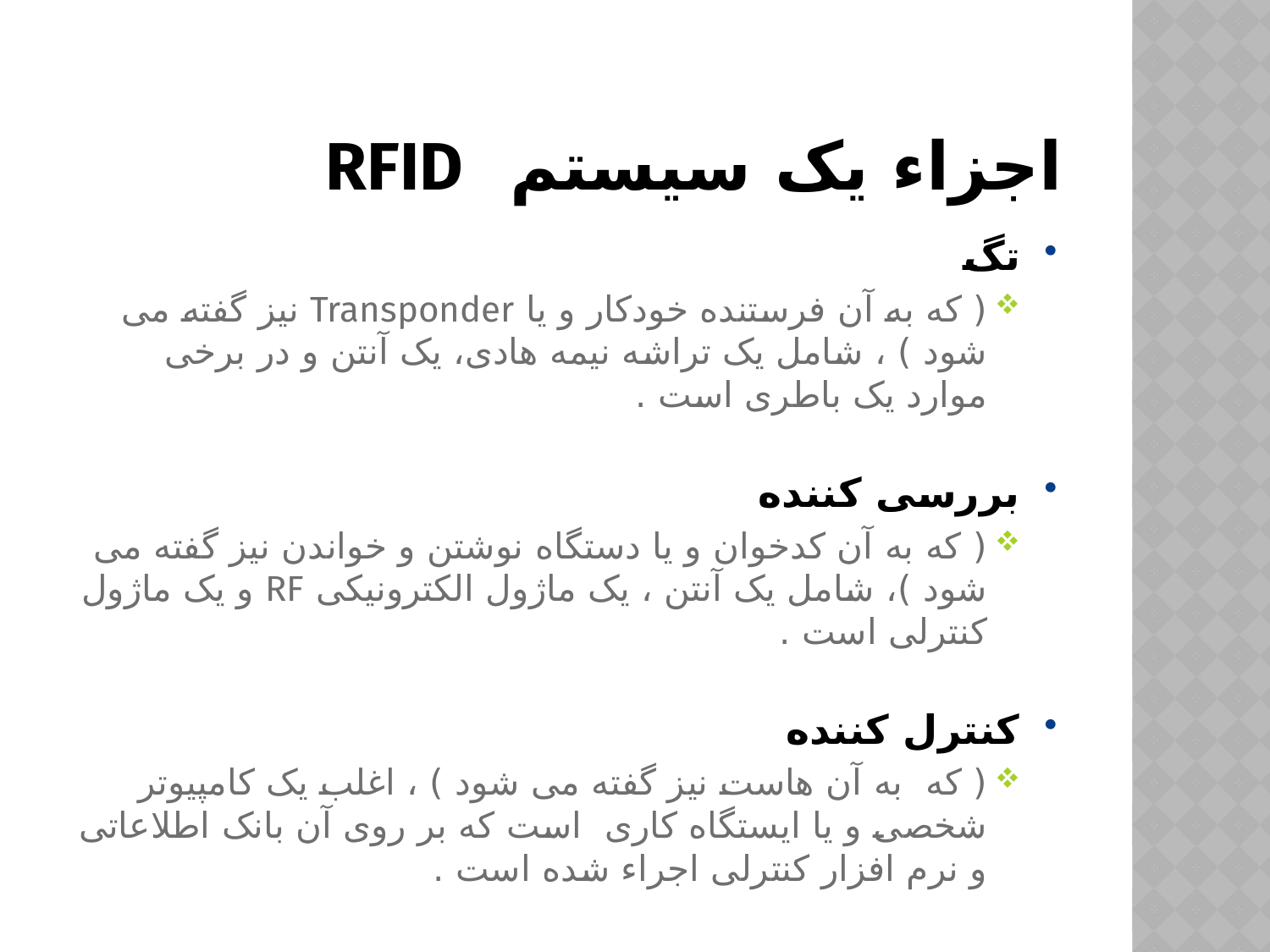

# اجزاء یک سيستم  RFID
تگ
( که به آن فرستنده خودکار و يا Transponder نیز گفته می شود ) ، شامل يک تراشه نيمه هادی، يک آنتن و در برخی موارد یک باطری است .
بررسی کننده
( که به آن کدخوان و يا دستگاه نوشتن و خواندن نيز گفته می شود )، شامل یک آنتن ، يک ماژول الکترونيکی RF و يک ماژول کنترلی است .
کنترل کننده
( که  به آن هاست نيز گفته می شود ) ، اغلب یک کامپيوتر شخصی و یا ایستگاه کاری  است که بر روی آن بانک اطلاعاتی و نرم افزار کنترلی اجراء شده است .